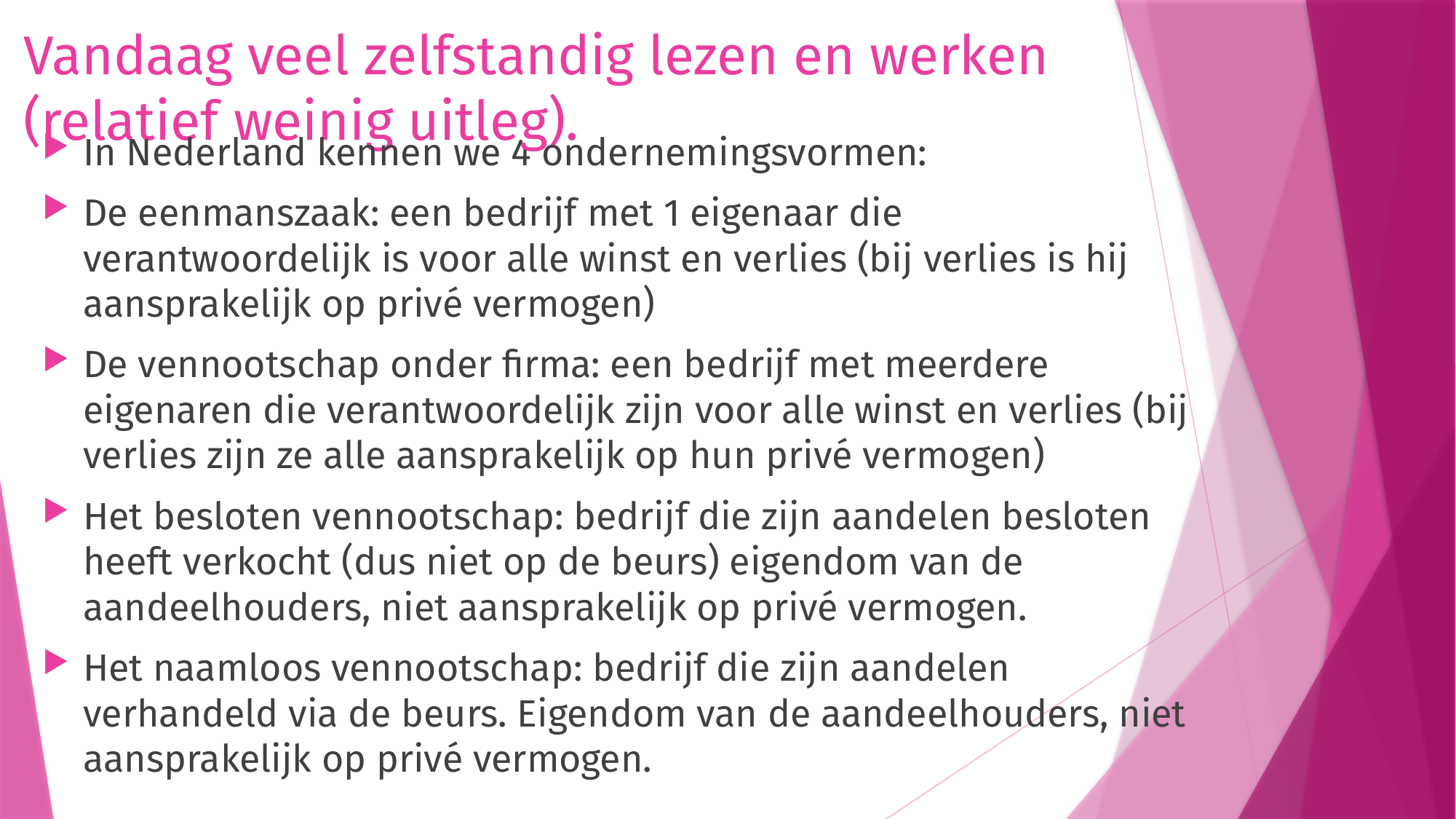

# Vandaag veel zelfstandig lezen en werken (relatief weinig uitleg).
In Nederland kennen we 4 ondernemingsvormen:
De eenmanszaak: een bedrijf met 1 eigenaar die verantwoordelijk is voor alle winst en verlies (bij verlies is hij aansprakelijk op privé vermogen)
De vennootschap onder firma: een bedrijf met meerdere eigenaren die verantwoordelijk zijn voor alle winst en verlies (bij verlies zijn ze alle aansprakelijk op hun privé vermogen)
Het besloten vennootschap: bedrijf die zijn aandelen besloten heeft verkocht (dus niet op de beurs) eigendom van de aandeelhouders, niet aansprakelijk op privé vermogen.
Het naamloos vennootschap: bedrijf die zijn aandelen verhandeld via de beurs. Eigendom van de aandeelhouders, niet aansprakelijk op privé vermogen.